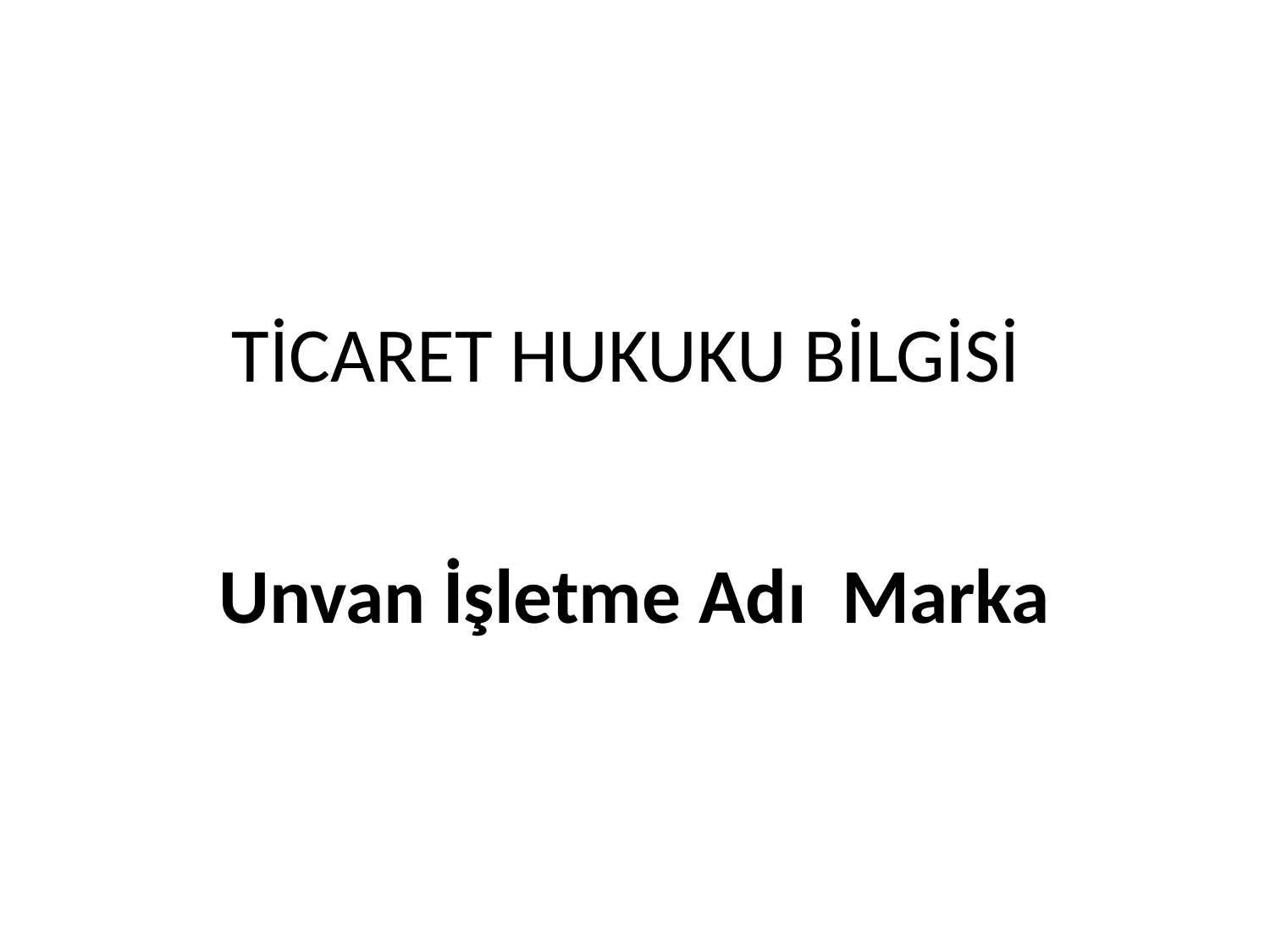

# TİCARET HUKUKU BİLGİSİ

Unvan İşletme Adı  Marka